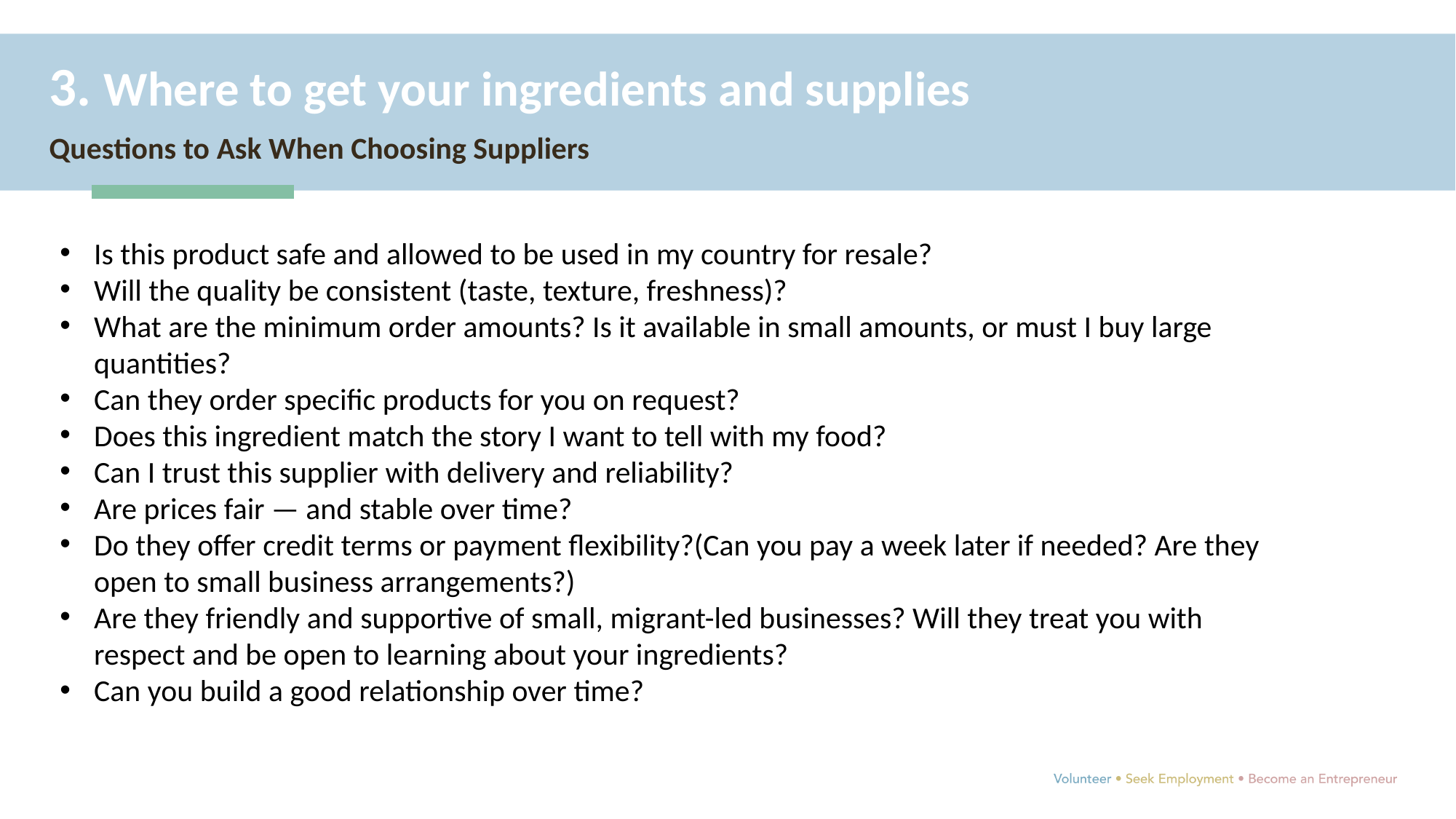

3. Where to get your ingredients and supplies
Questions to Ask When Choosing Suppliers

Is this product safe and allowed to be used in my country for resale?
Will the quality be consistent (taste, texture, freshness)?
What are the minimum order amounts? Is it available in small amounts, or must I buy large quantities?
Can they order specific products for you on request?
Does this ingredient match the story I want to tell with my food?
Can I trust this supplier with delivery and reliability?
Are prices fair — and stable over time?
Do they offer credit terms or payment flexibility?(Can you pay a week later if needed? Are they open to small business arrangements?)
Are they friendly and supportive of small, migrant-led businesses? Will they treat you with respect and be open to learning about your ingredients?
Can you build a good relationship over time?